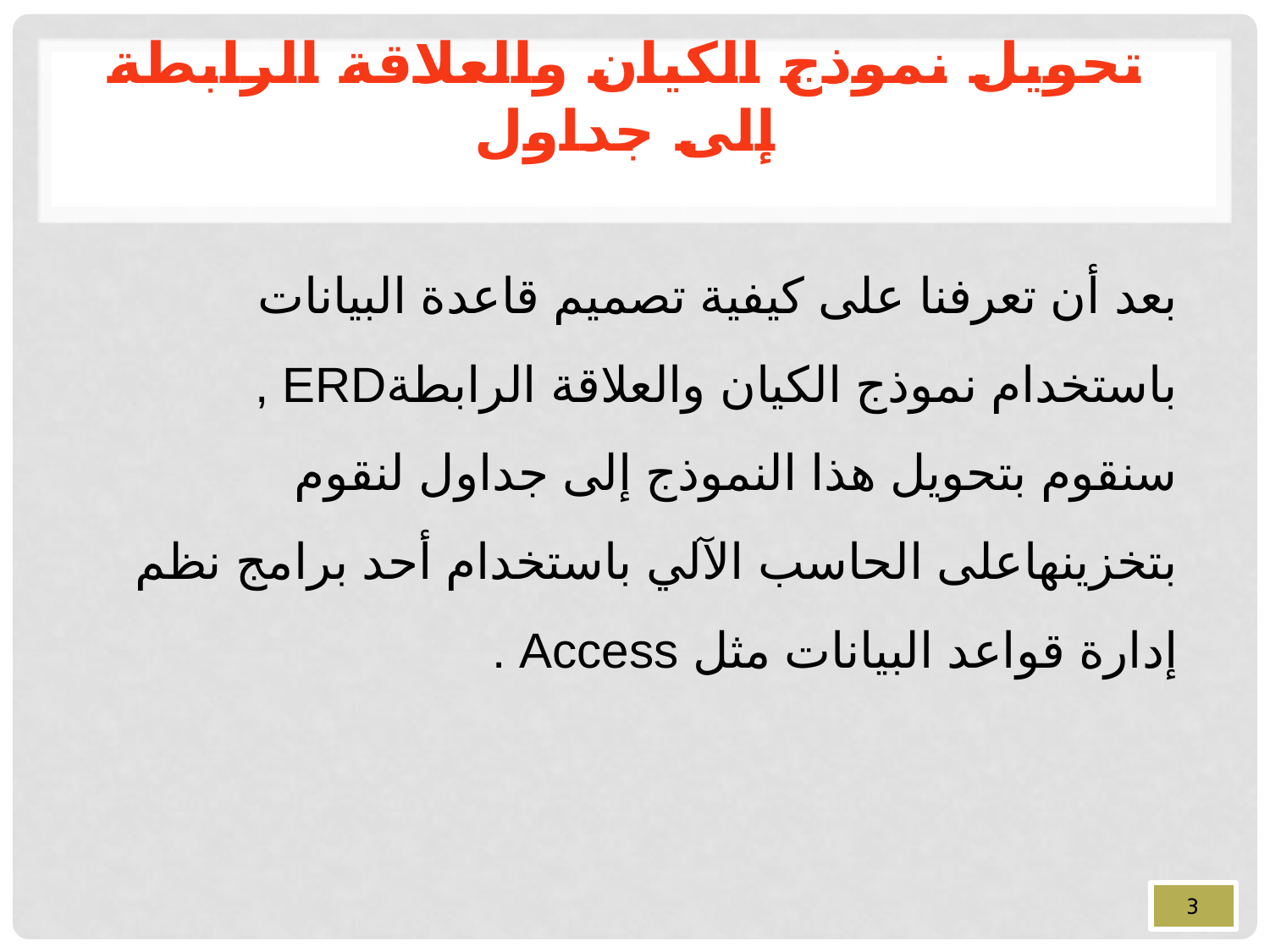

# تحويل نموذج الكيان والعلاقة الرابطة إلى جداول
بعد أن تعرفنا على كيفية تصميم قاعدة البيانات باستخدام نموذج الكيان والعلاقة الرابطةERD , سنقوم بتحويل هذا النموذج إلى جداول لنقوم بتخزينهاعلى الحاسب الآلي باستخدام أحد برامج نظم إدارة قواعد البيانات مثل Access .
3